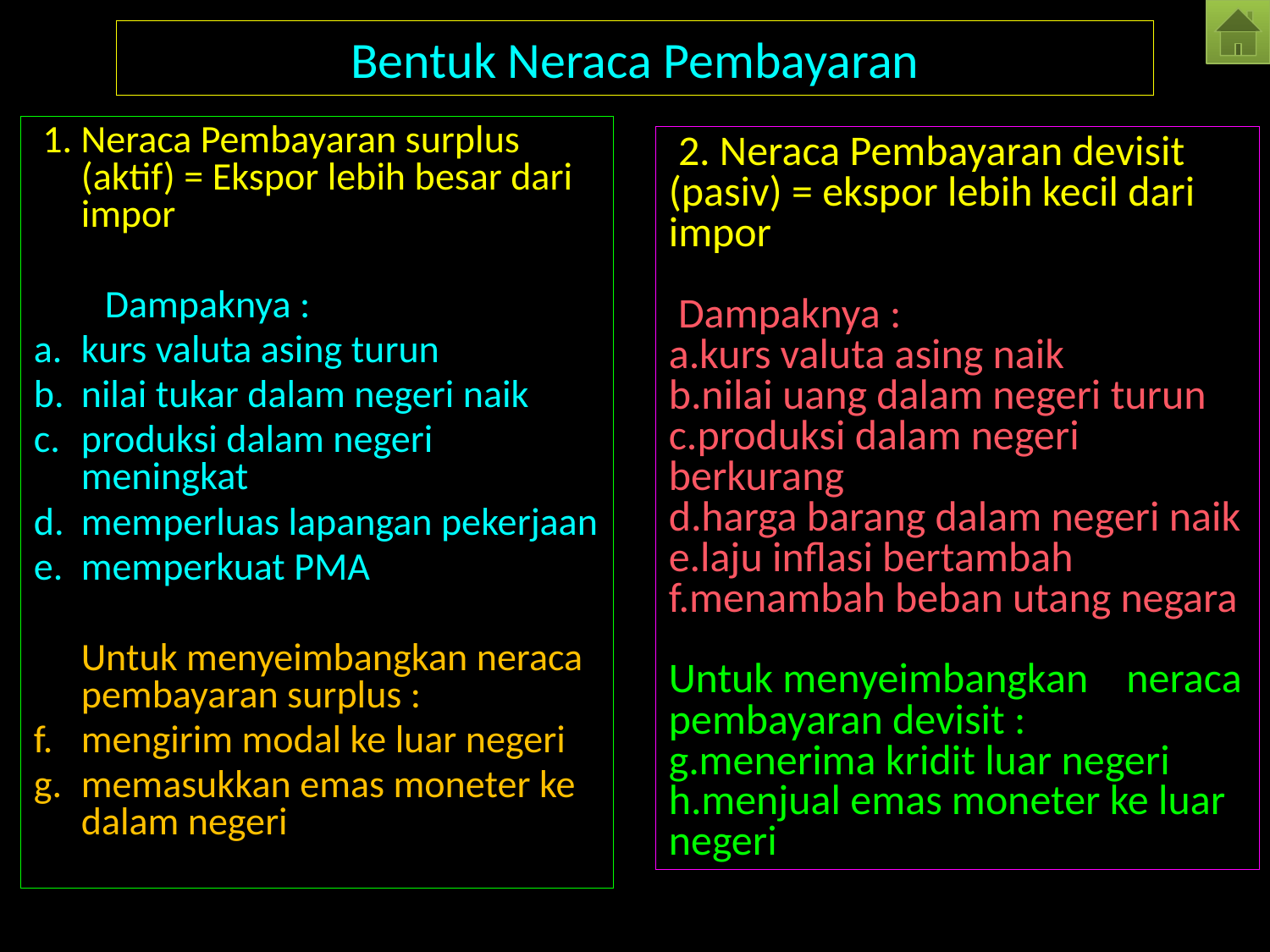

# Bentuk Neraca Pembayaran
 1. Neraca Pembayaran surplus (aktif) = Ekspor lebih besar dari  impor

        Dampaknya :
kurs valuta asing turun
nilai tukar dalam negeri naik
produksi dalam negeri meningkat
memperluas lapangan pekerjaan
memperkuat PMA

	Untuk menyeimbangkan neraca pembayaran surplus :
mengirim modal ke luar negeri
memasukkan emas moneter ke dalam negeri

 2. Neraca Pembayaran devisit (pasiv) = ekspor lebih kecil dari impor

 Dampaknya :
kurs valuta asing naik
nilai uang dalam negeri turun
produksi dalam negeri berkurang
harga barang dalam negeri naik
laju inflasi bertambah
menambah beban utang negara

Untuk menyeimbangkan    neraca pembayaran devisit :
menerima kridit luar negeri
menjual emas moneter ke luar negeri